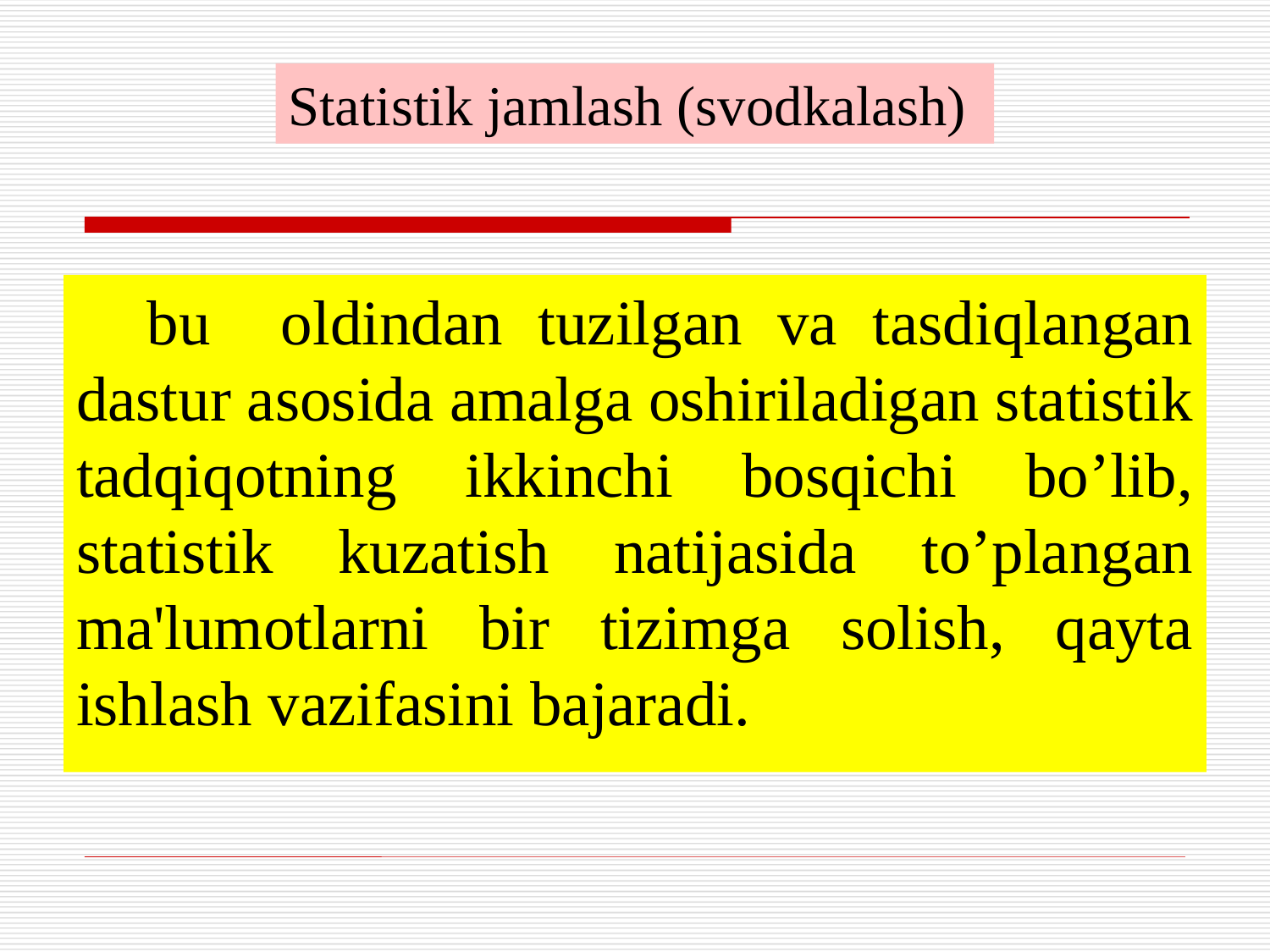

Statistik jamlash (svodkalash)
  bu  oldindan tuzilgan va tasdiqlangan dastur asosida amalga oshiriladigan statistik tadqiqotning ikkinchi bosqichi bo’lib, statistik kuzatish natijasida to’plangan ma'lumotlarni bir tizimga solish, qayta ishlash vazifasini bajaradi.